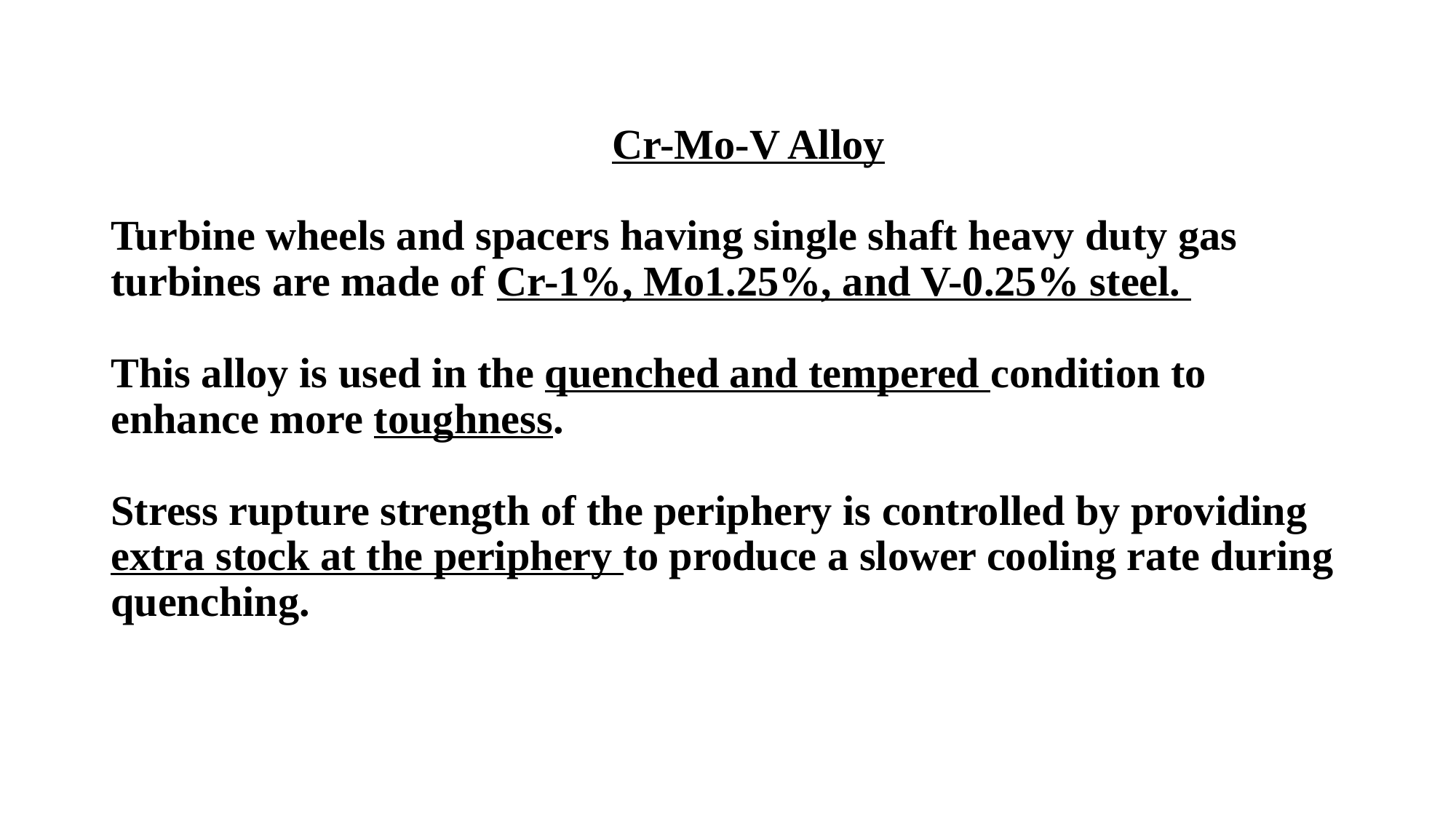

# Cr-Mo-V Alloy Turbine wheels and spacers having single shaft heavy duty gas turbines are made of Cr-1%, Mo1.25%, and V-0.25% steel. This alloy is used in the quenched and tempered condition to enhance more toughness. Stress rupture strength of the periphery is controlled by providing extra stock at the periphery to produce a slower cooling rate during quenching.